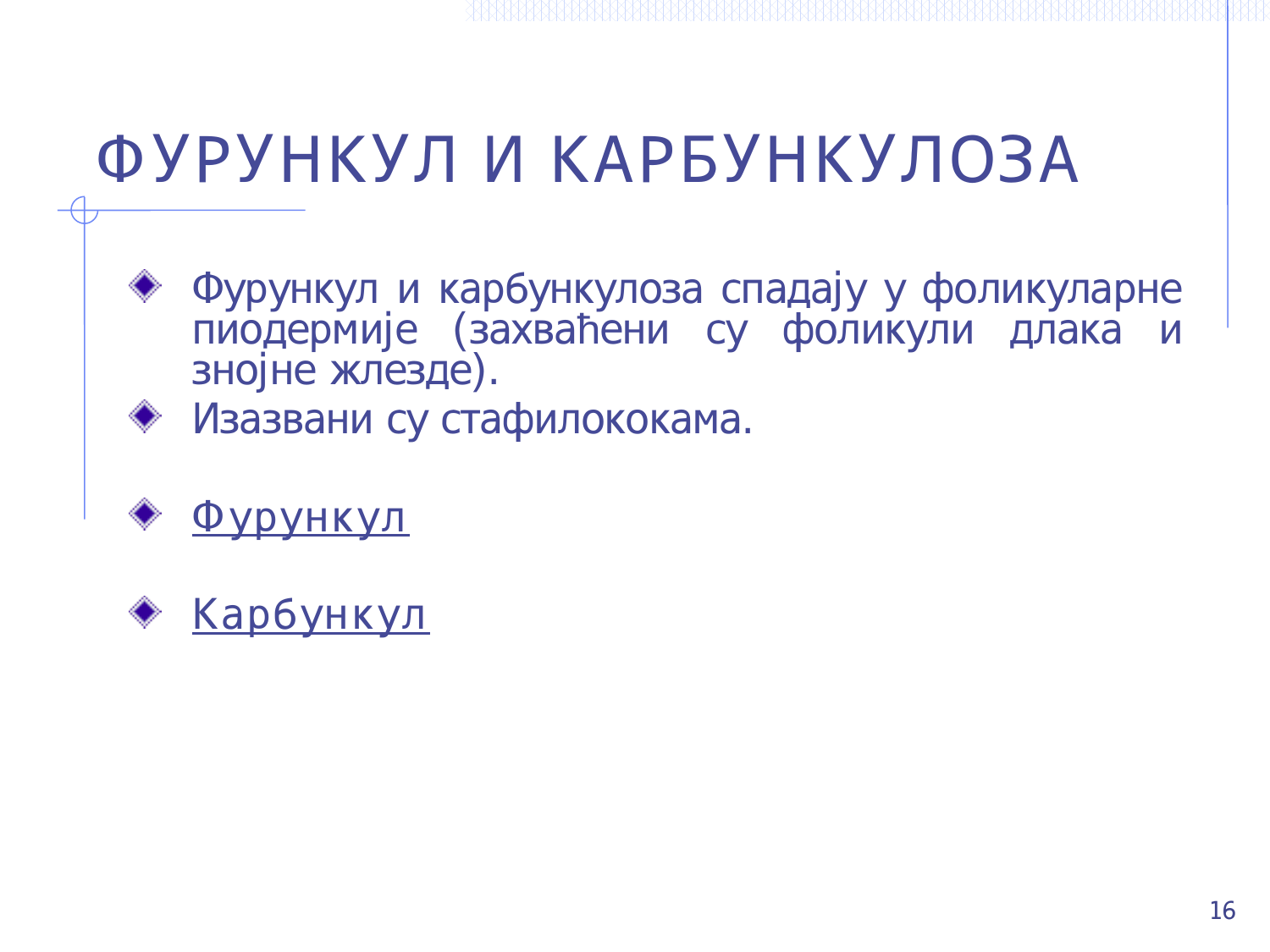

# ФУРУНКУЛ И КАРБУНКУЛОЗА
Фурункул и карбункулоза спадају у фоликуларне пиодермије (захваћени су фоликули длака и знојне жлезде).
Изазвани су стафилококама.

Фурункул

Карбункул
16